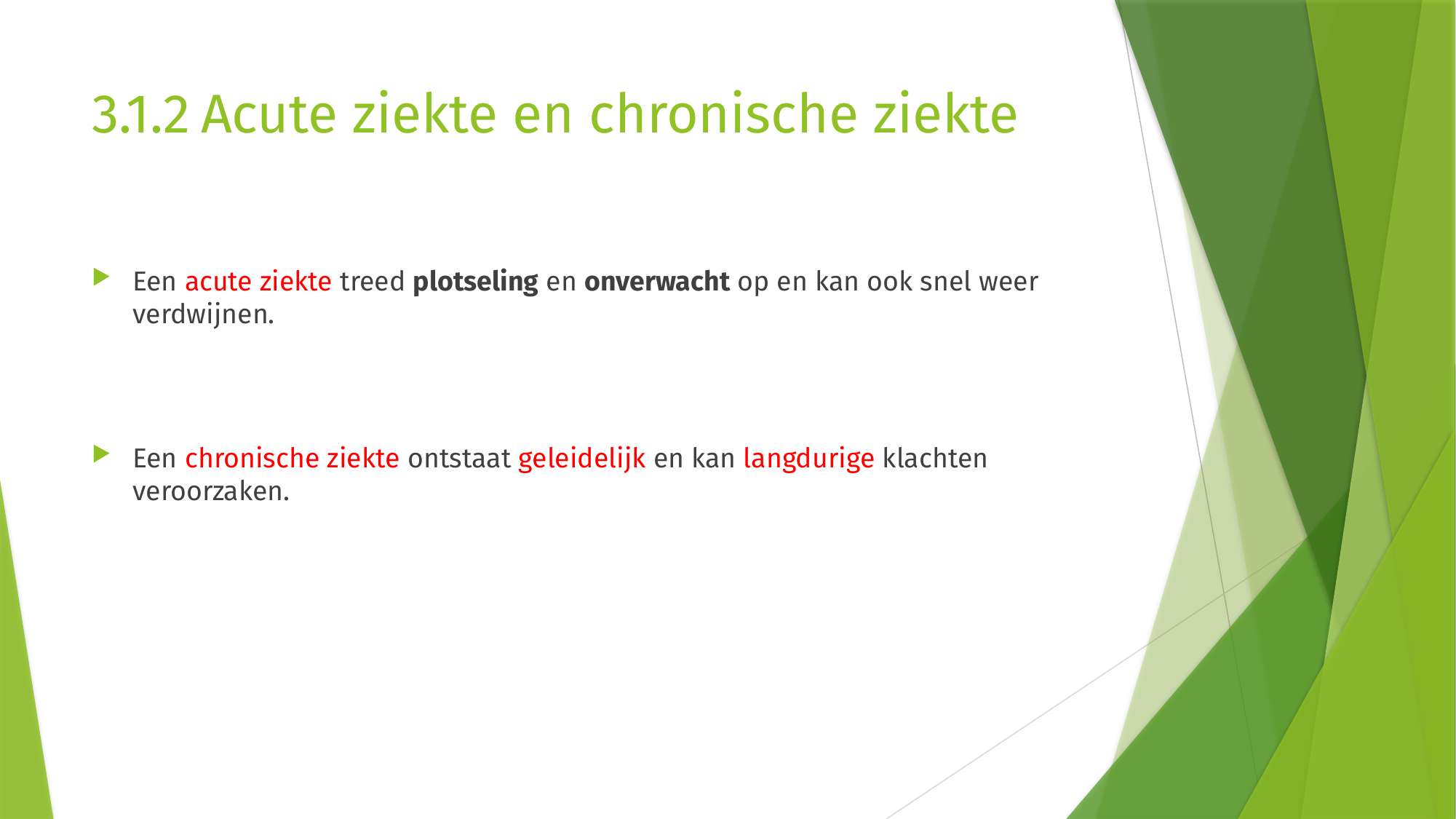

# 3.1.2	Acute ziekte en chronische ziekte
Een acute ziekte treed plotseling en onverwacht op en kan ook snel weer verdwijnen.

Een chronische ziekte ontstaat geleidelijk en kan langdurige klachten veroorzaken.